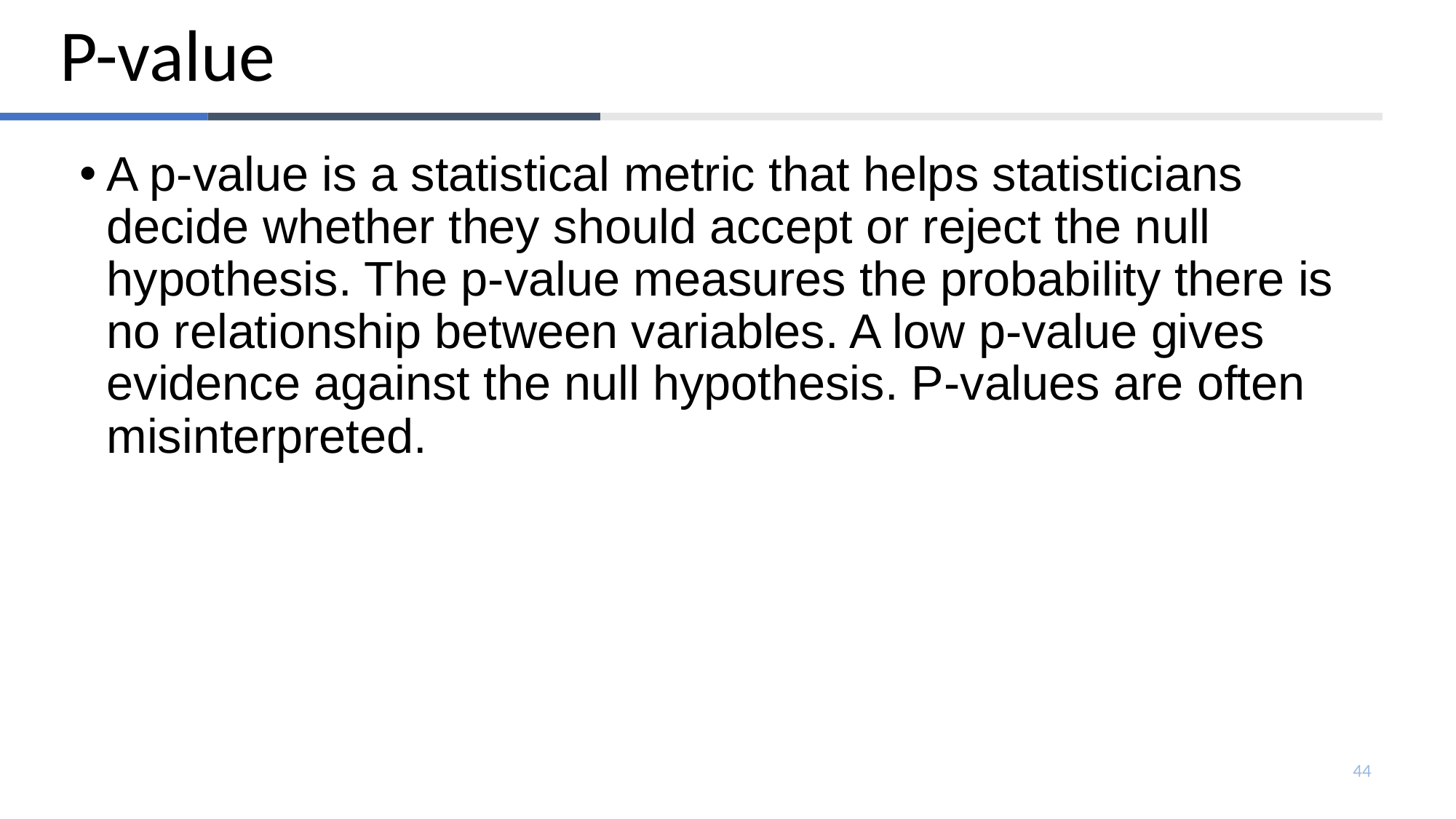

# P-value
A p-value is a statistical metric that helps statisticians decide whether they should accept or reject the null hypothesis. The p-value measures the probability there is no relationship between variables. A low p-value gives evidence against the null hypothesis. P-values are often misinterpreted.
44